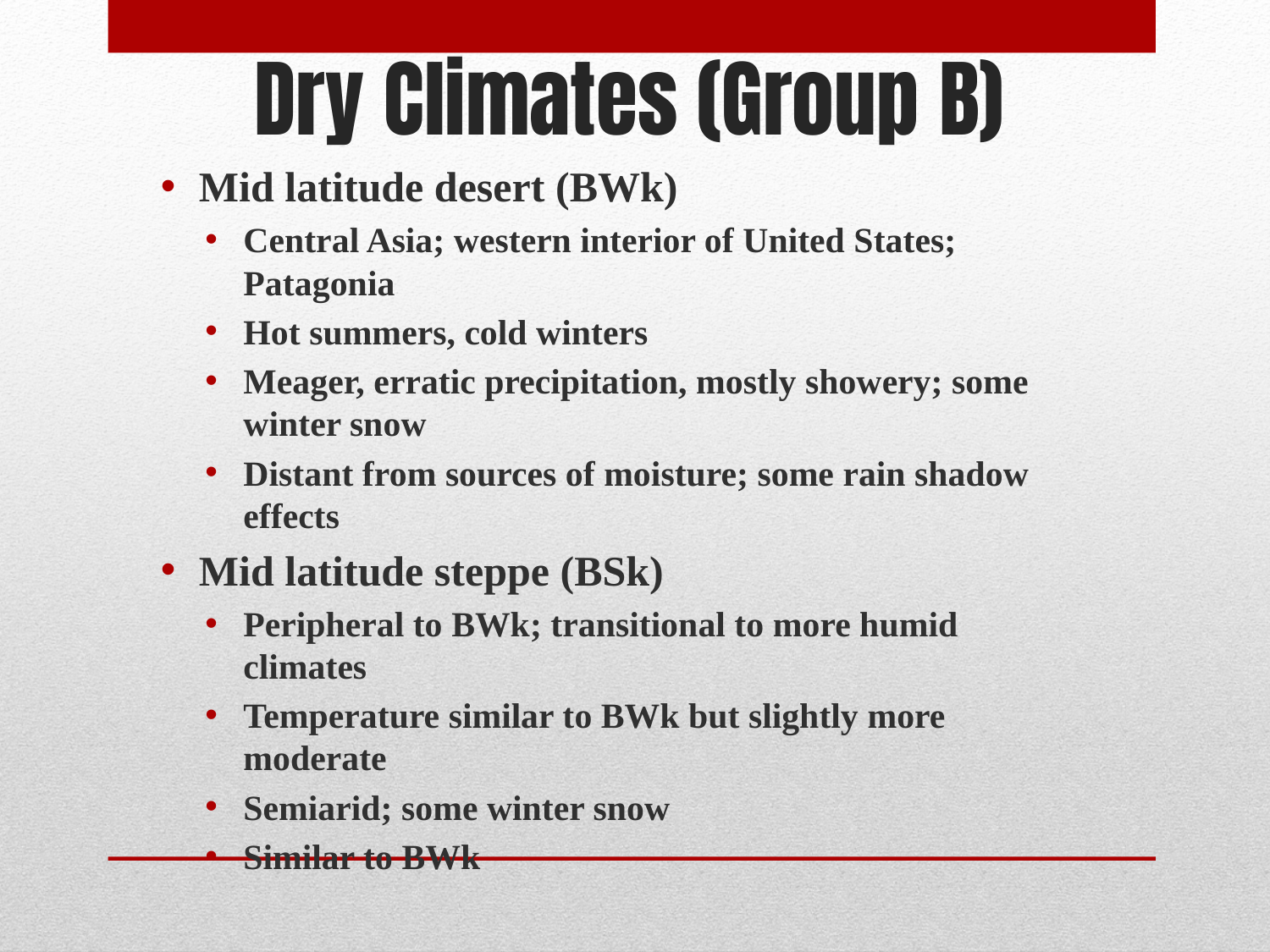

Dry Climates (Group B)
Mid latitude desert (BWk)
Central Asia; western interior of United States; Patagonia
Hot summers, cold winters
Meager, erratic precipitation, mostly showery; some winter snow
Distant from sources of moisture; some rain shadow effects
Mid latitude steppe (BSk)
Peripheral to BWk; transitional to more humid climates
Temperature similar to BWk but slightly more moderate
Semiarid; some winter snow
Similar to BWk